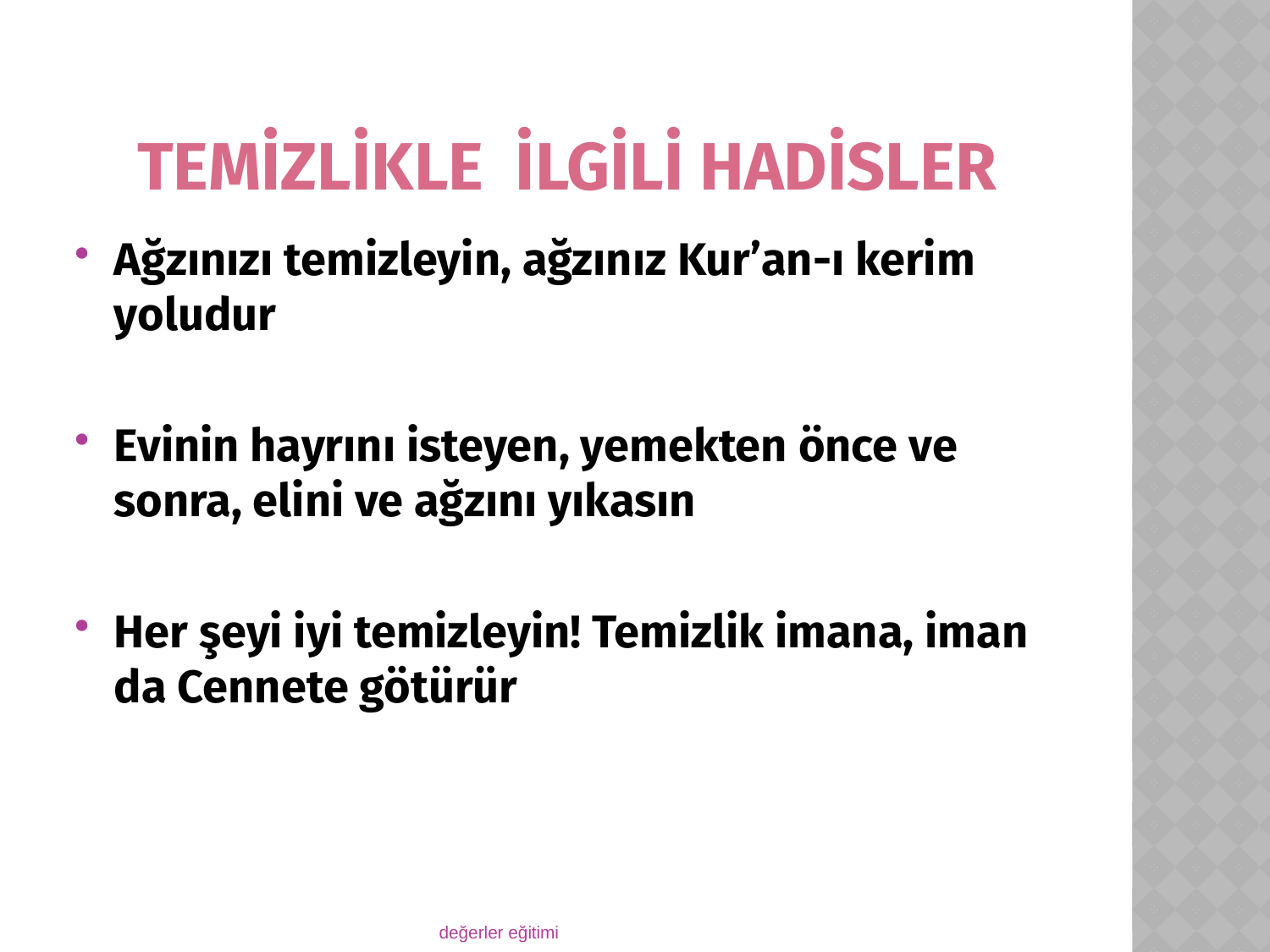

# TEMİZLİKLE  İLGİLİ HADİSLER
Ağzınızı temizleyin, ağzınız Kur’an-ı kerim yoludur

Evinin hayrını isteyen, yemekten önce ve sonra, elini ve ağzını yıkasın

Her şeyi iyi temizleyin! Temizlik imana, iman da Cennete götürür
değerler eğitimi